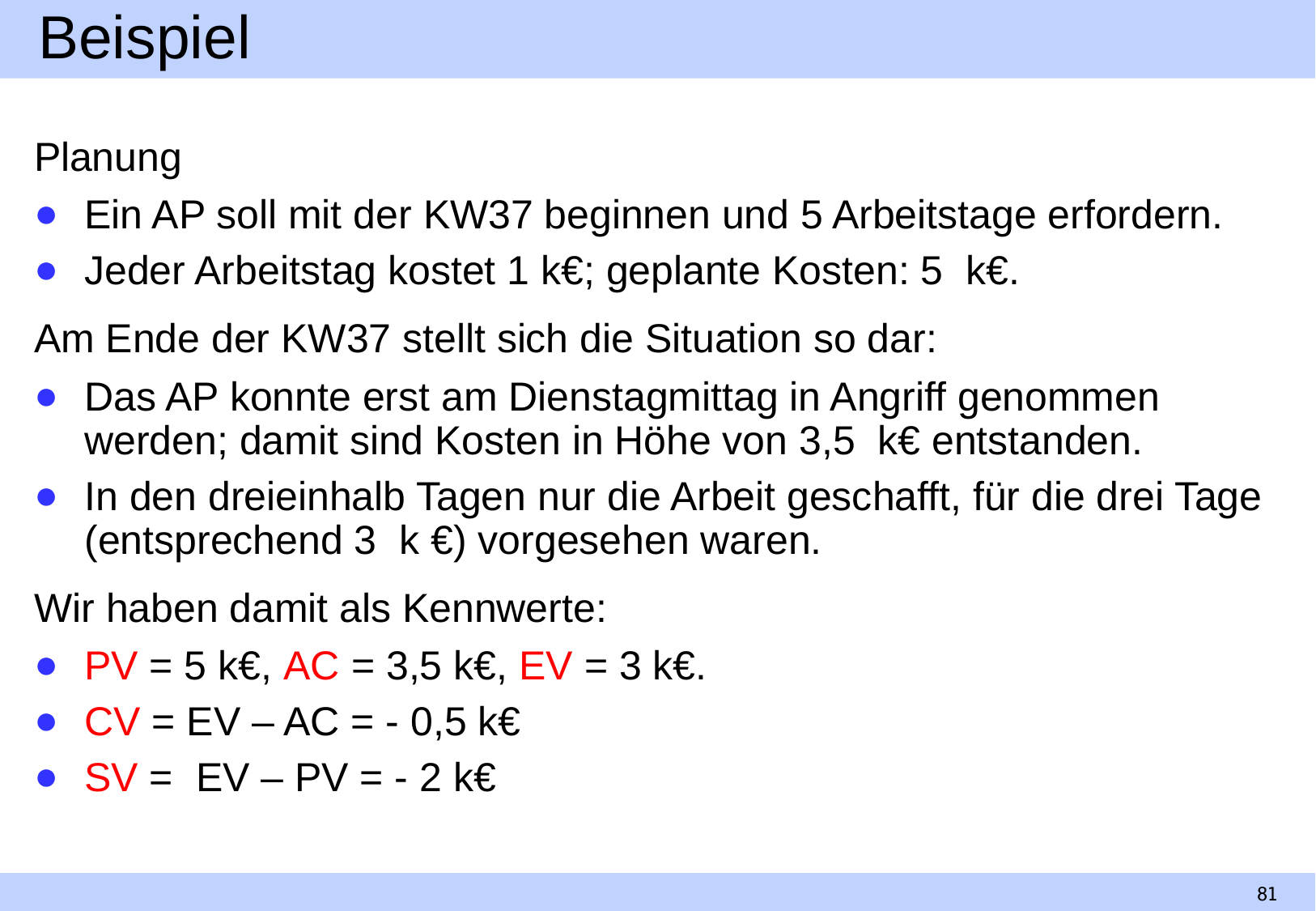

# Beispiel
Planung
Ein AP soll mit der KW37 beginnen und 5 Arbeitstage erfordern.
Jeder Arbeitstag kostet 1 k€; geplante Kosten: 5  k€.
Am Ende der KW37 stellt sich die Situation so dar:
Das AP konnte erst am Dienstagmittag in Angriff genommen werden; damit sind Kosten in Höhe von 3,5  k€ entstanden.
In den dreieinhalb Tagen nur die Arbeit geschafft, für die drei Tage (entsprechend 3  k €) vorgesehen waren.
Wir haben damit als Kennwerte:
PV = 5 k€, AC = 3,5 k€, EV = 3 k€.
CV = EV – AC = - 0,5 k€
SV =  EV – PV = - 2 k€
81